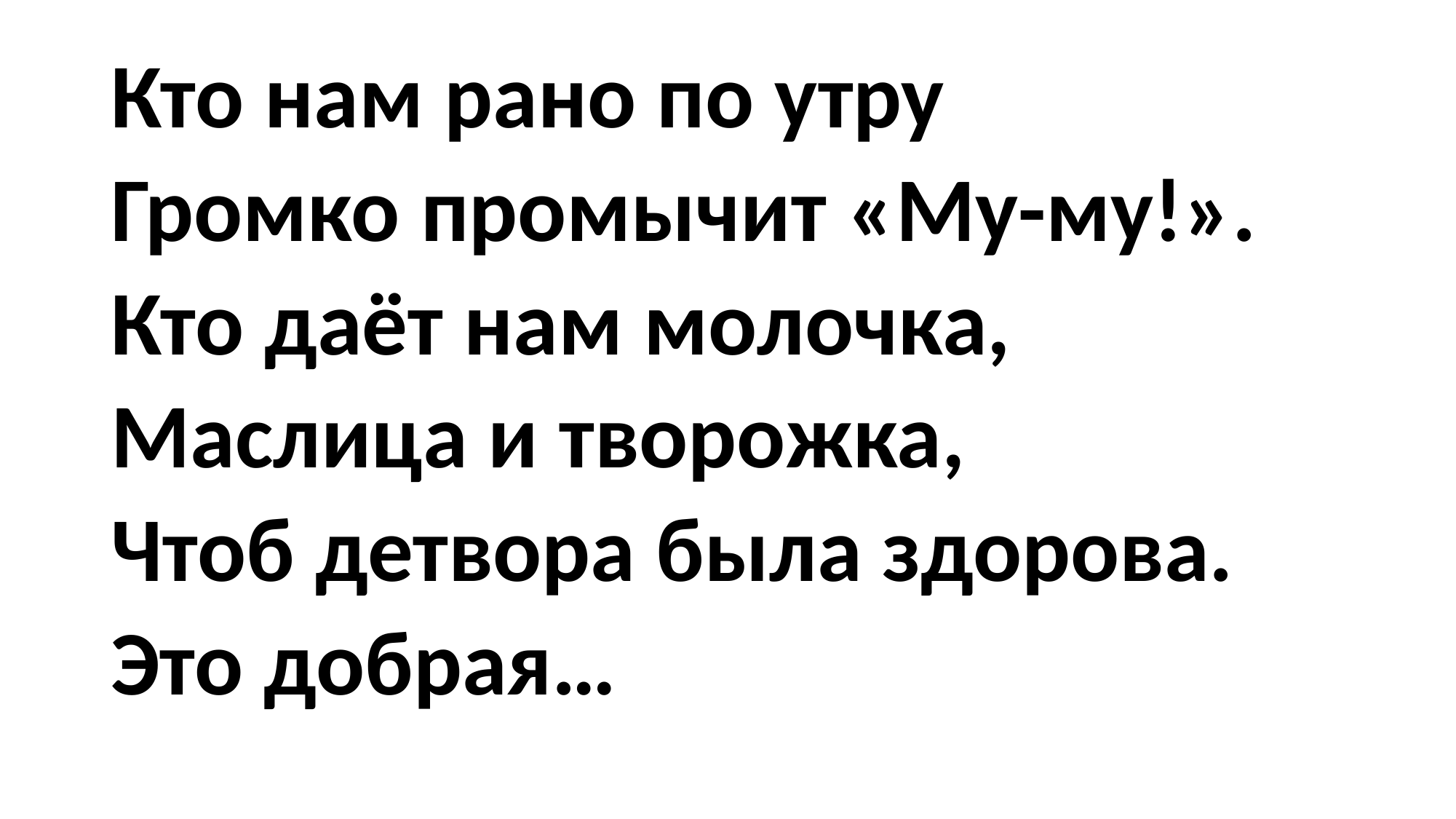

#
Кто нам рано по утру
Громко промычит «Му-му!».
Кто даёт нам молочка,
Маслица и творожка,
Чтоб детвора была здорова.
Это добрая…